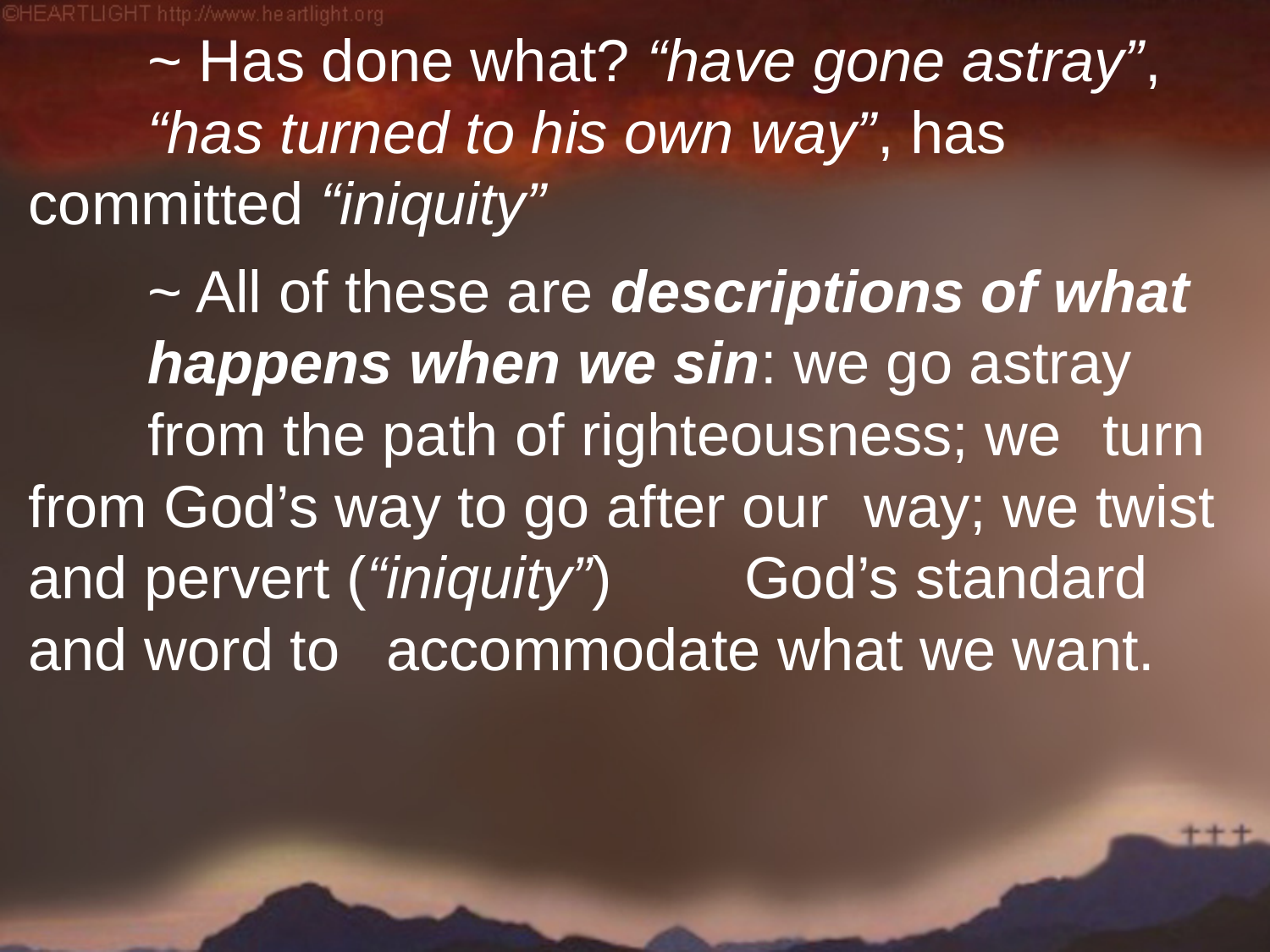

~ Has done what? “have gone astray”, 					“has turned to his own way”, has 						committed “iniquity”
		~ All of these are descriptions of what 				happens when we sin: we go astray 				from the path of righteousness; we 					turn from God’s way to go after our 					way; we twist and pervert (“iniquity”) 				God’s standard and word to 						accommodate what we want.